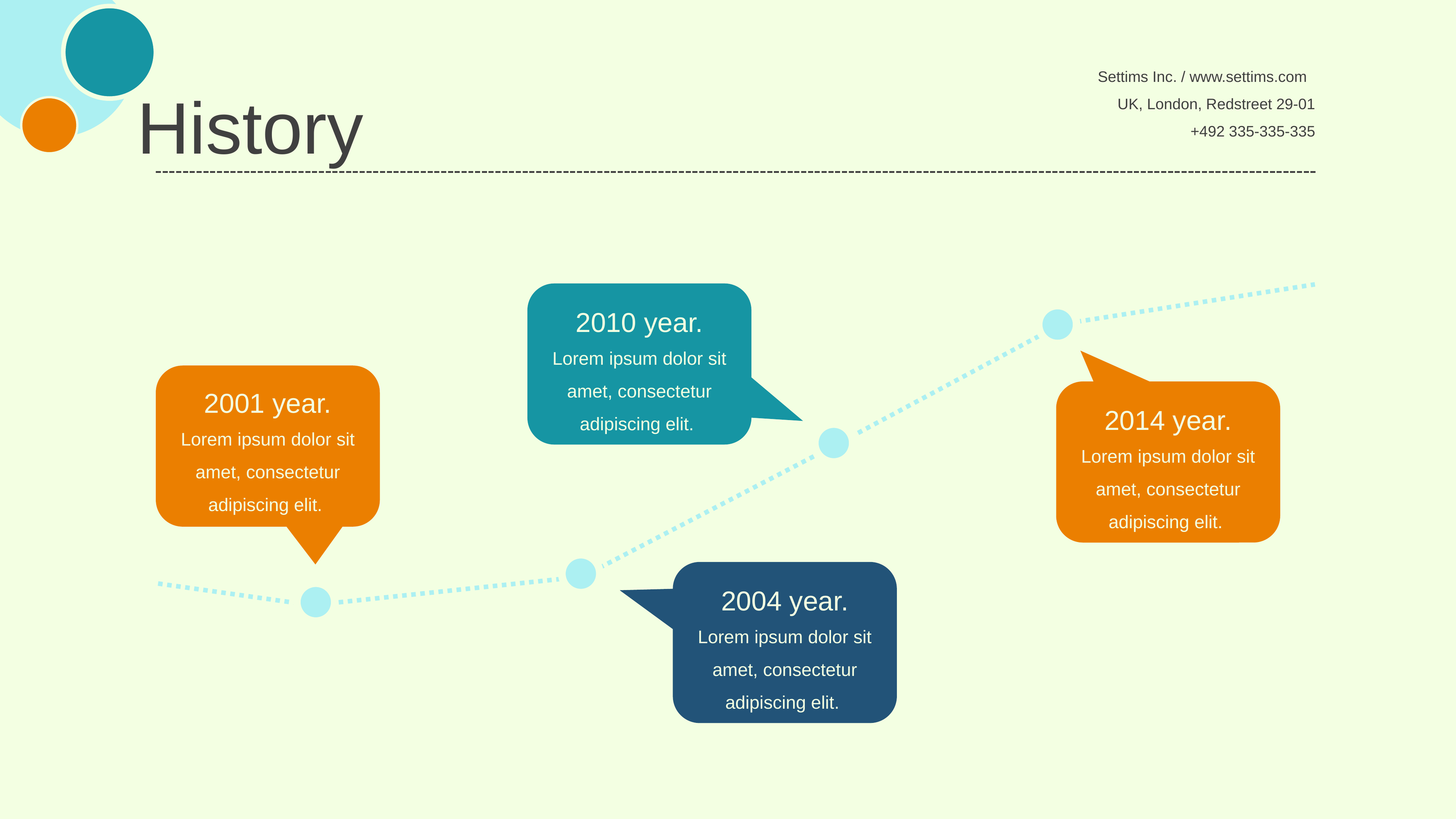

Settims Inc. / www.settims.com
UK, London, Redstreet 29-01
+492 335-335-335
History

2010 year.

Lorem ipsum dolor sit amet, consectetur adipiscing elit.

2001 year.
2014 year.
Lorem ipsum dolor sit amet, consectetur adipiscing elit.

Lorem ipsum dolor sit amet, consectetur adipiscing elit.

2004 year.
Lorem ipsum dolor sit amet, consectetur adipiscing elit.
TODAY.
« Lorem ipsum dolor sit amet, consectetur adipiscing elit. Ut id mauris risus, sit amet consectetur ipsum.